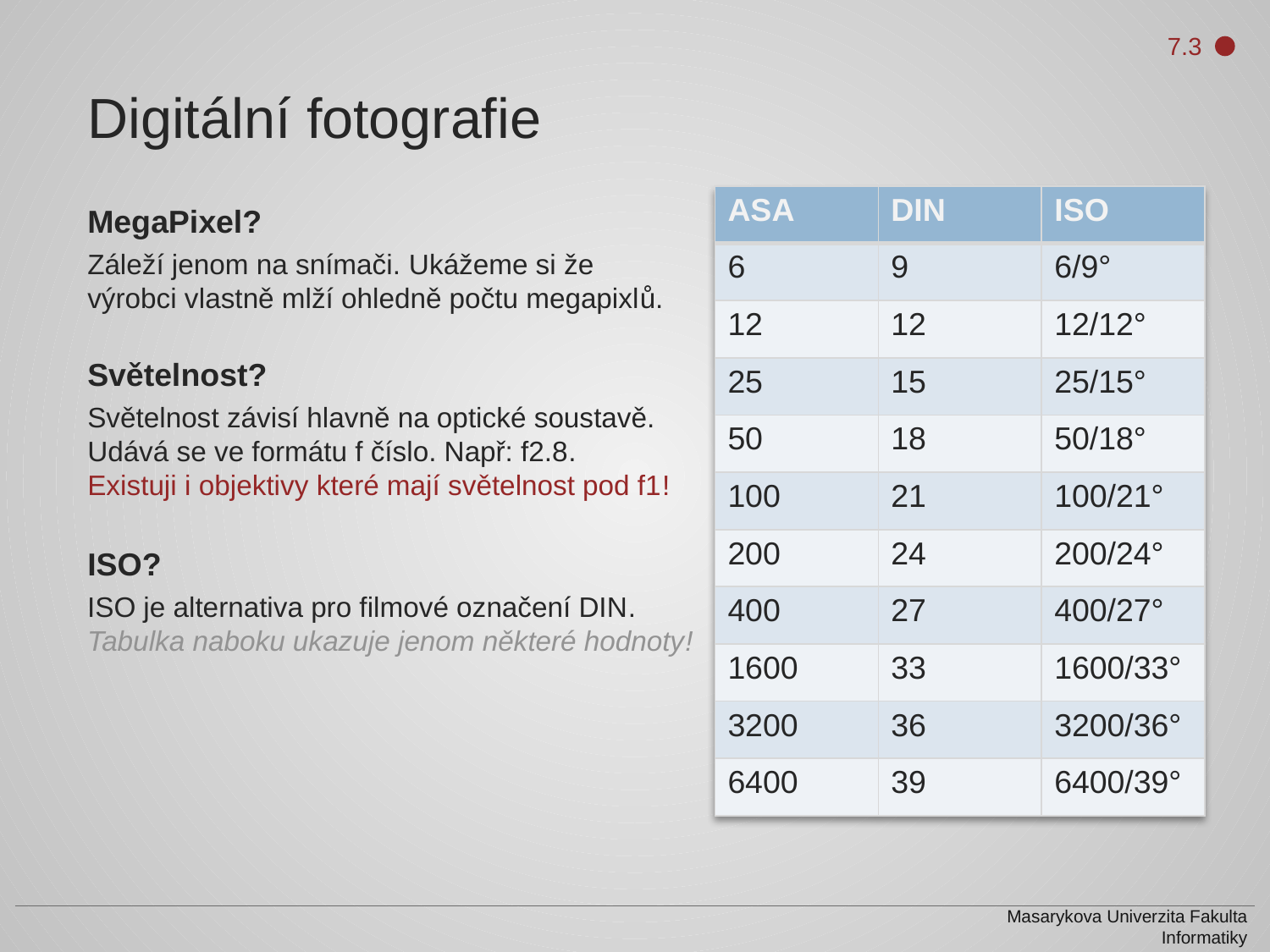

7.3

Digitální fotografie

| ASA | DIN | ISO |
| --- | --- | --- |
| 6 | 9 | 6/9° |
| 12 | 12 | 12/12° |
| 25 | 15 | 25/15° |
| 50 | 18 | 50/18° |
| 100 | 21 | 100/21° |
| 200 | 24 | 200/24° |
| 400 | 27 | 400/27° |
| 1600 | 33 | 1600/33° |
| 3200 | 36 | 3200/36° |
| 6400 | 39 | 6400/39° |
MegaPixel?
Záleží jenom na snímači. Ukážeme si že výrobci vlastně mlží ohledně počtu megapixlů.

Světelnost?
Světelnost závisí hlavně na optické soustavě. Udává se ve formátu f číslo. Např: f2.8.
Existuji i objektivy které mají světelnost pod f1!
ISO?
ISO je alternativa pro filmové označení DIN.
Tabulka naboku ukazuje jenom některé hodnoty!
Masarykova Univerzita Fakulta Informatiky